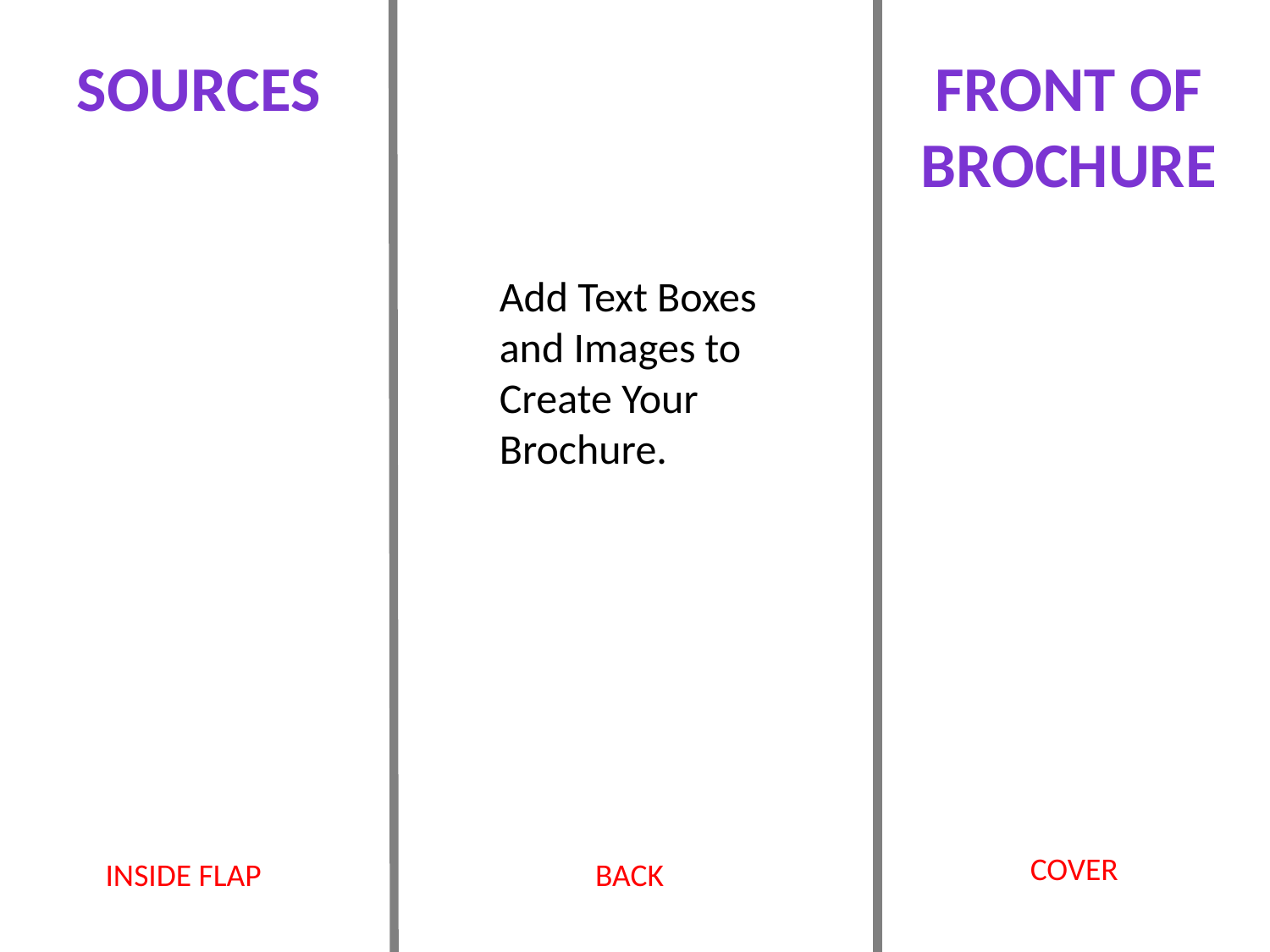

SOURCES
Front of
Brochure
Add Text Boxes and Images to Create Your Brochure.
COVER
INSIDE FLAP
BACK